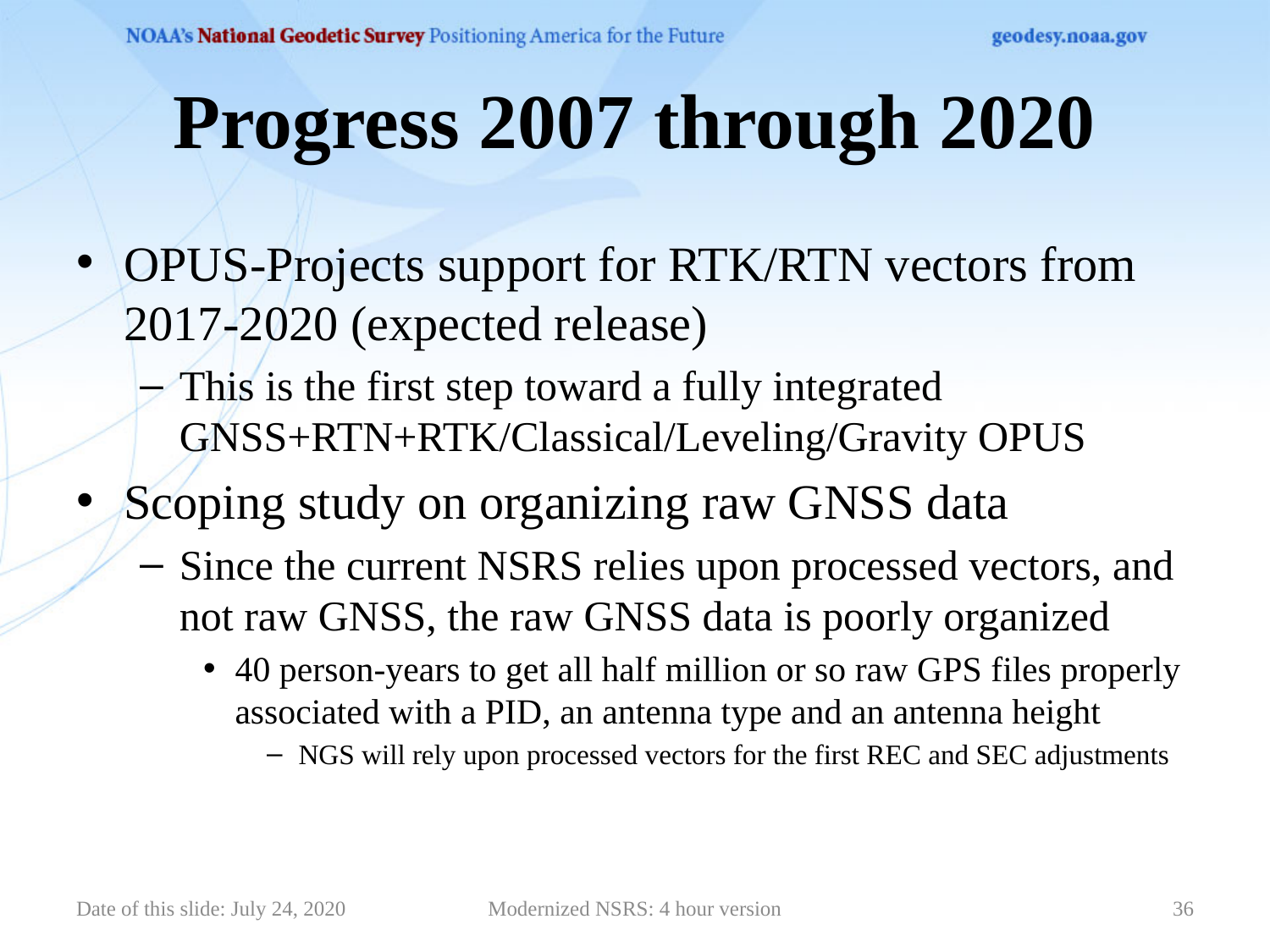

# Progress 2007 through 2020
OPUS-Projects support for RTK/RTN vectors from 2017-2020 (expected release)
This is the first step toward a fully integrated GNSS+RTN+RTK/Classical/Leveling/Gravity OPUS
Scoping study on organizing raw GNSS data
Since the current NSRS relies upon processed vectors, and not raw GNSS, the raw GNSS data is poorly organized
40 person-years to get all half million or so raw GPS files properly associated with a PID, an antenna type and an antenna height
NGS will rely upon processed vectors for the first REC and SEC adjustments

Date of this slide: July 24, 2020
Modernized NSRS: 4 hour version
36